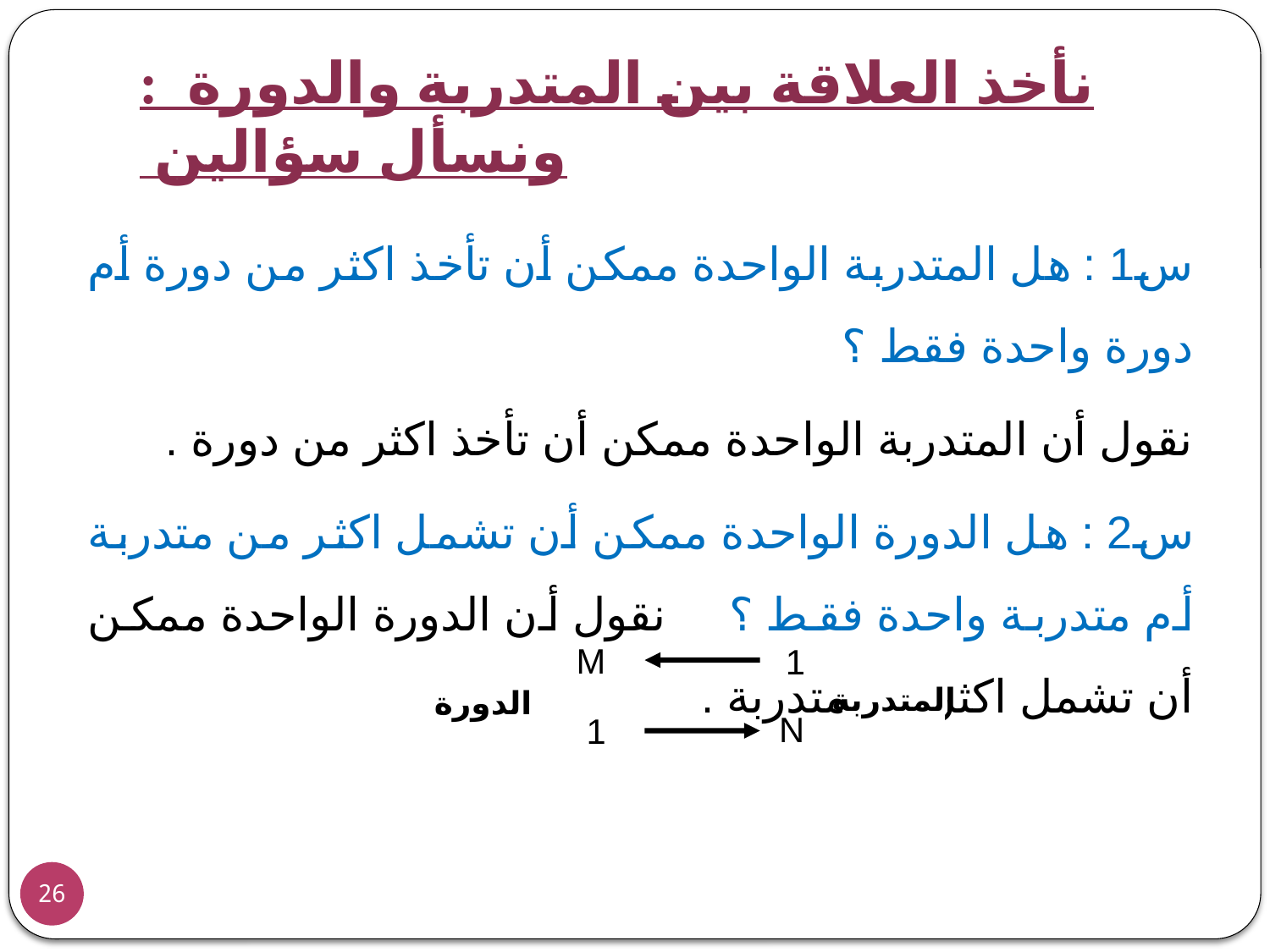

# نأخذ العلاقة بين المتدربة والدورة  : ونسأل سؤالين
س1 : هل المتدربة الواحدة ممكن أن تأخذ اكثر من دورة أم دورة واحدة فقط ؟
نقول أن المتدربة الواحدة ممكن أن تأخذ اكثر من دورة .
س2 : هل الدورة الواحدة ممكن أن تشمل اكثر من متدربة أم متدربة واحدة فقط ؟     نقول أن الدورة الواحدة ممكن أن تشمل اكثر من متدربة .

فتنتج العلاقة التالية : M:N

M
1
الدورة

المتدربة
N
1

26